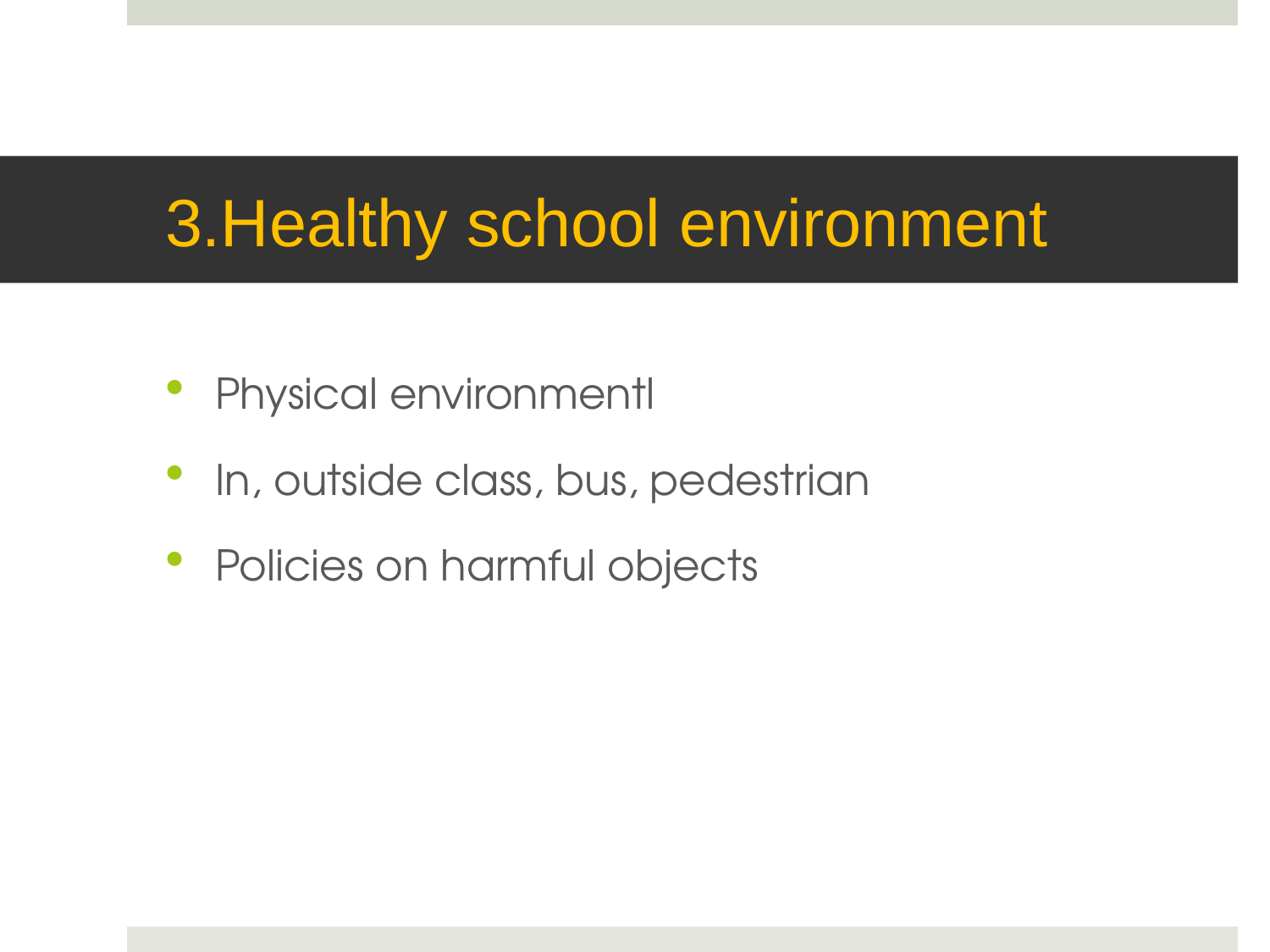

# 3.Healthy school environment
Physical environmentl
In, outside class, bus, pedestrian
Policies on harmful objects